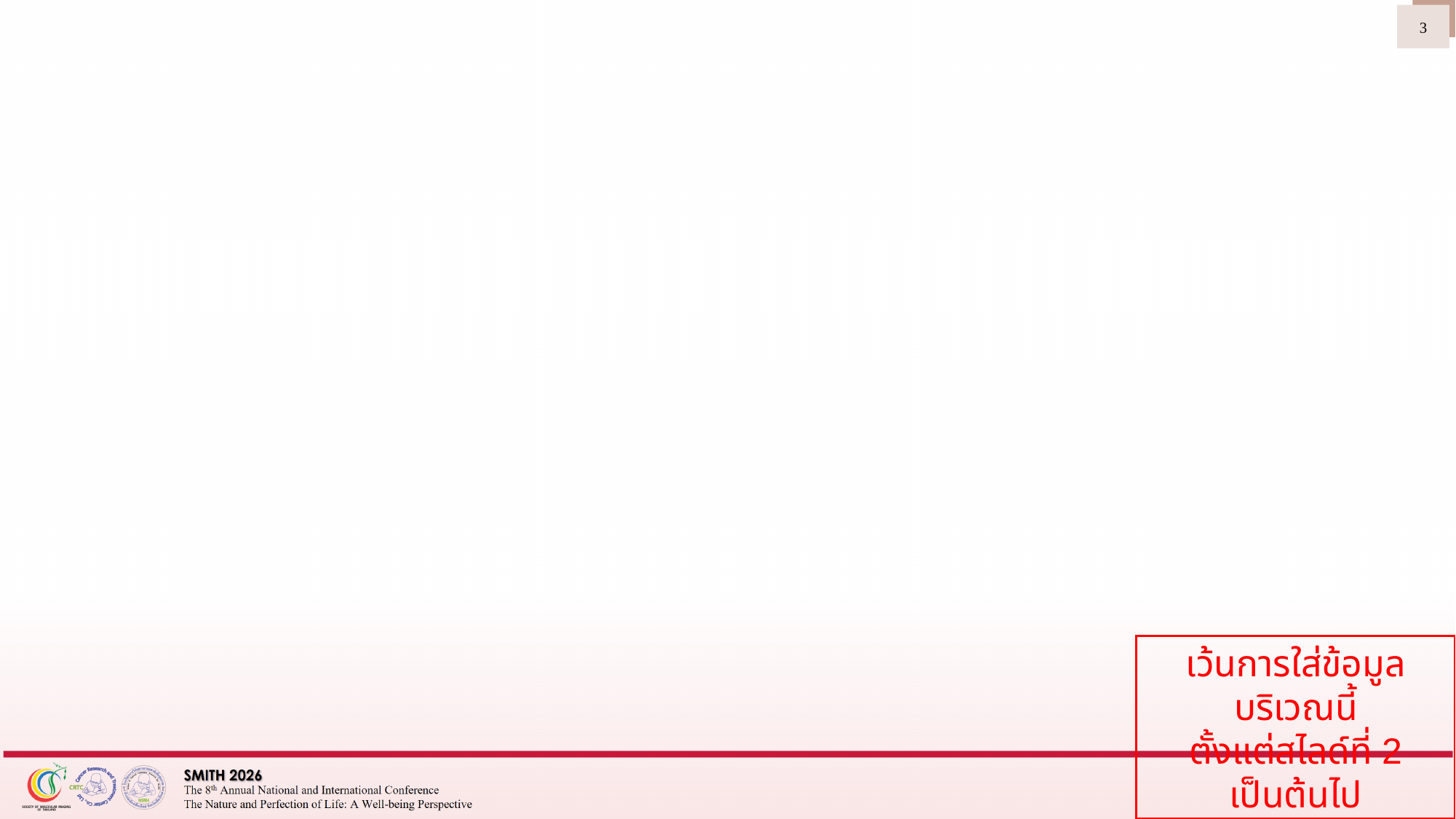

3
#

เว้นการใส่ข้อมูลบริเวณนี้
ตั้งแต่สไลด์ที่ 2 เป็นต้นไป